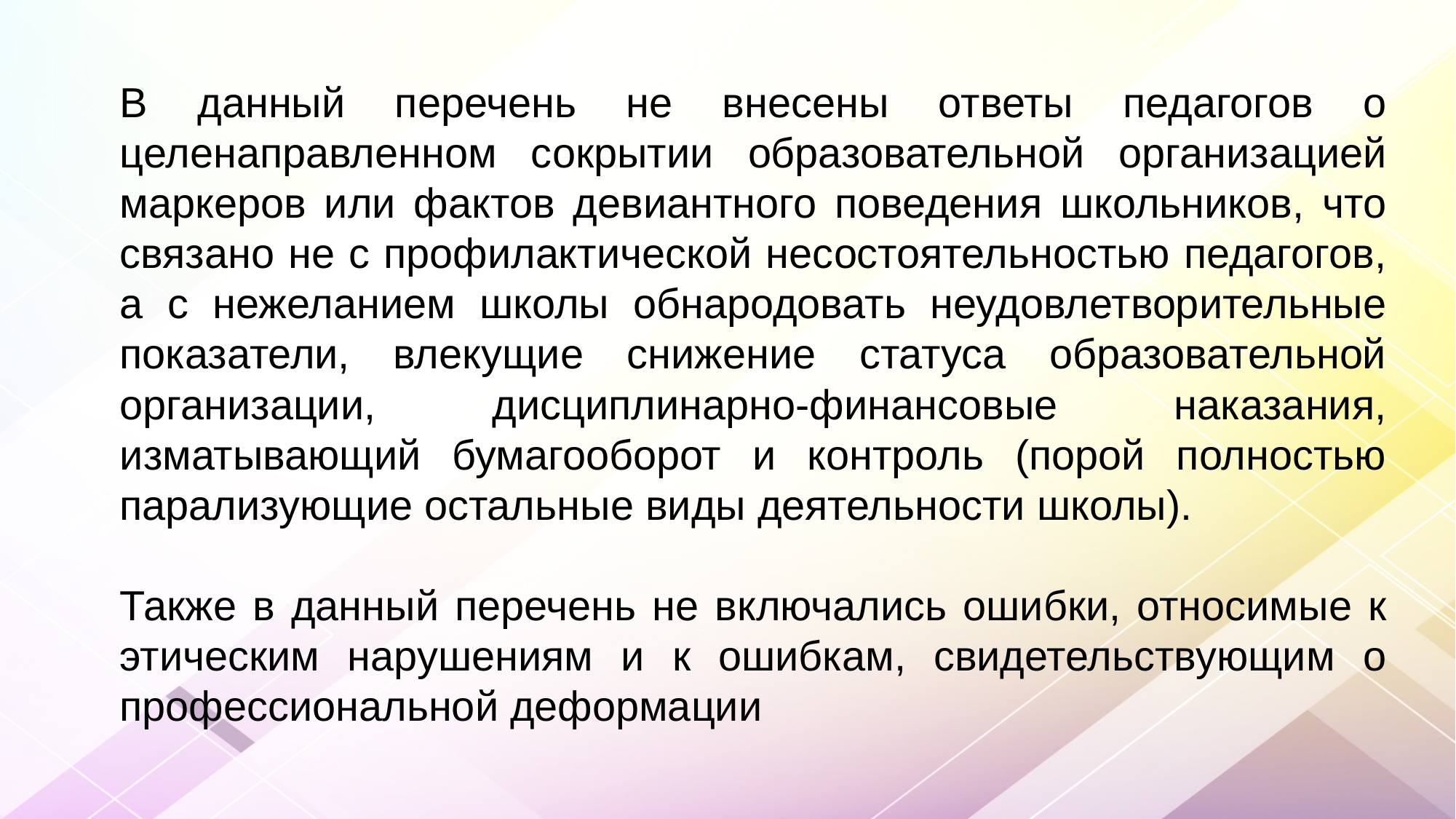

В данный перечень не внесены ответы педагогов о целенаправленном сокрытии образовательной организацией маркеров или фактов девиантного поведения школьников, что связано не с профилактической несостоятельностью педагогов, а с нежеланием школы обнародовать неудовлетворительные показатели, влекущие снижение статуса образовательной организации, дисциплинарно-финансовые наказания, изматывающий бумагооборот и контроль (порой полностью парализующие остальные виды деятельности школы).

	Также в данный перечень не включались ошибки, относимые к этическим нарушениям и к ошибкам, свидетельствующим о профессиональной деформации